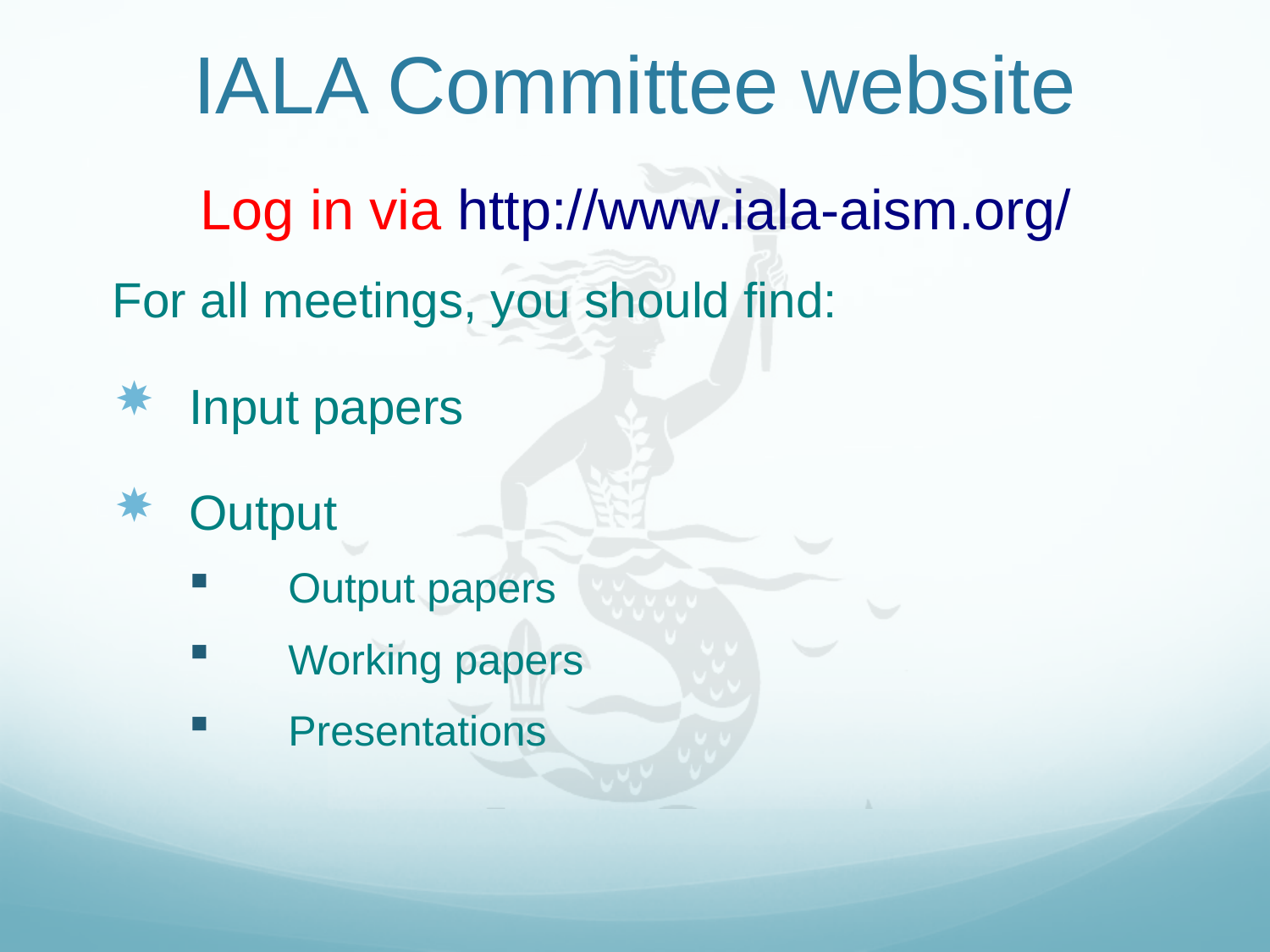

# IALA Committee website
Log in via http://www.iala-aism.org/
For all meetings, you should find:
Input papers
Output
Output papers
Working papers
Presentations